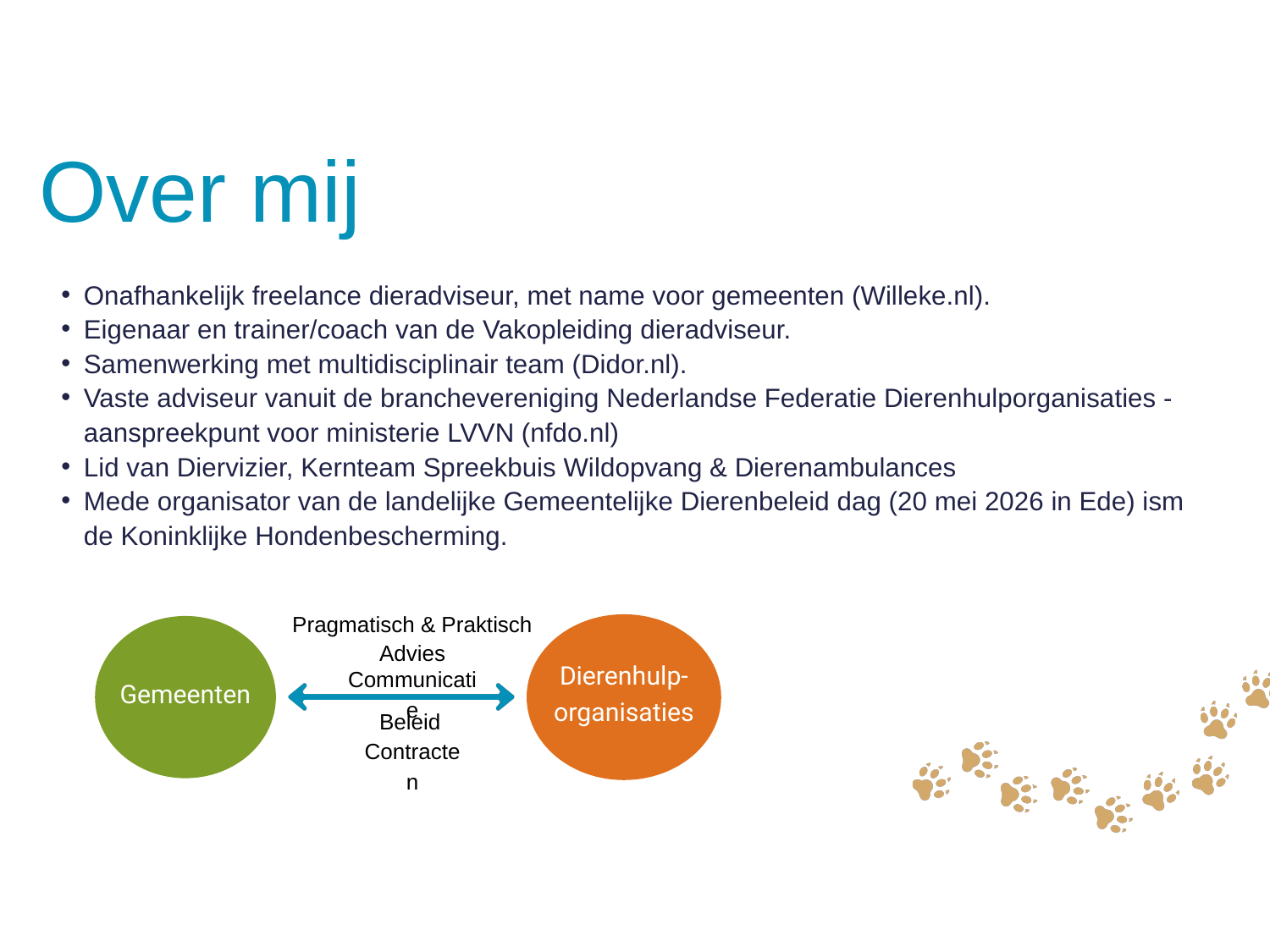

Over mij
Onafhankelijk freelance dieradviseur, met name voor gemeenten (Willeke.nl).
Eigenaar en trainer/coach van de Vakopleiding dieradviseur.
Samenwerking met multidisciplinair team (Didor.nl).
Vaste adviseur vanuit de branchevereniging Nederlandse Federatie Dierenhulporganisaties - aanspreekpunt voor ministerie LVVN (nfdo.nl)
Lid van Diervizier, Kernteam Spreekbuis Wildopvang & Dierenambulances
Mede organisator van de landelijke Gemeentelijke Dierenbeleid dag (20 mei 2026 in Ede) ism de Koninklijke Hondenbescherming.
Pragmatisch & Praktisch

Dierenhulp-organisaties

Gemeenten
Advies
Communicatie

Beleid
Contracten